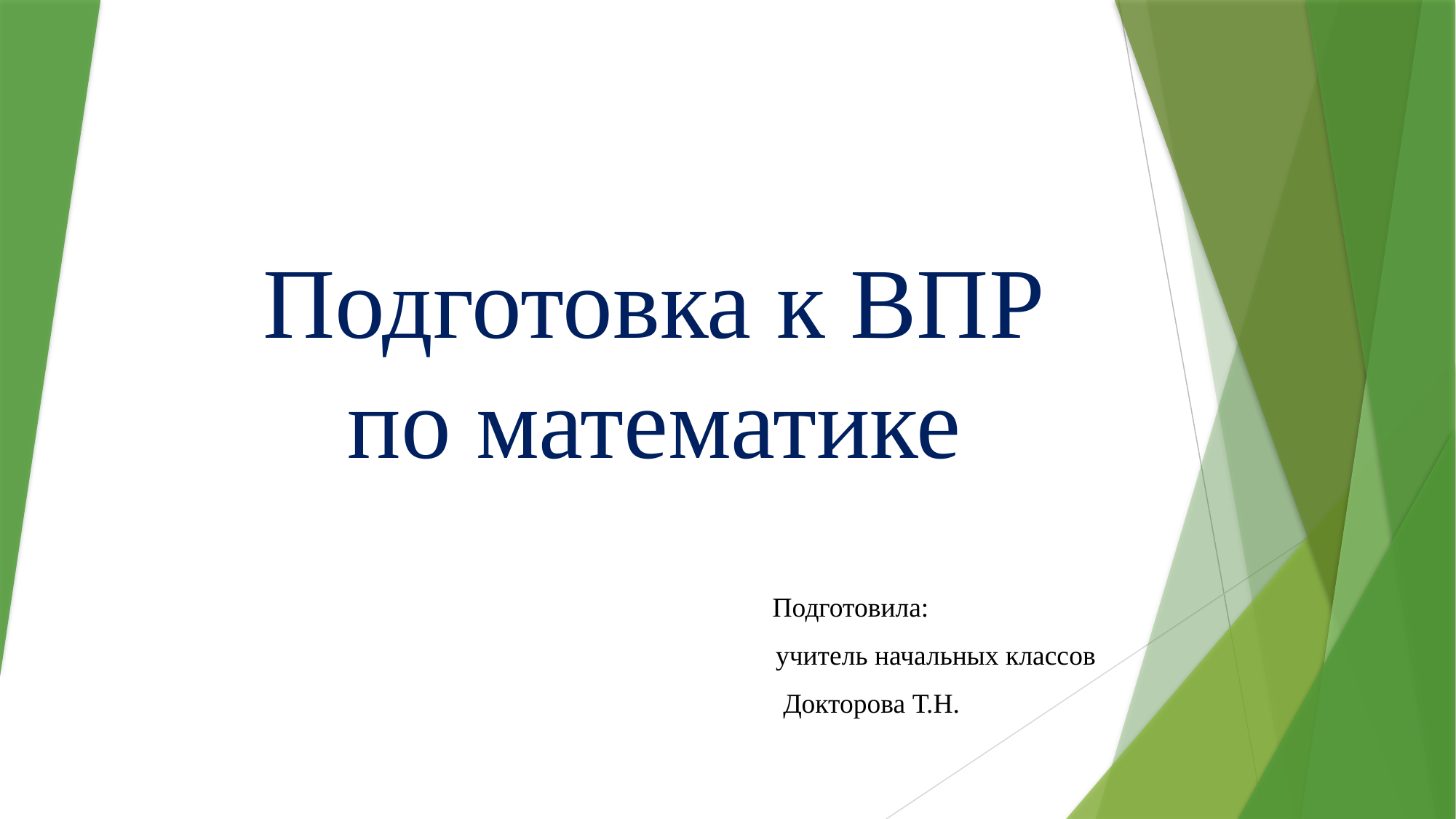

# Подготовка к ВПР по математике
                                                            Подготовила:
учитель начальных классов
                                                                  Докторова Т.Н.